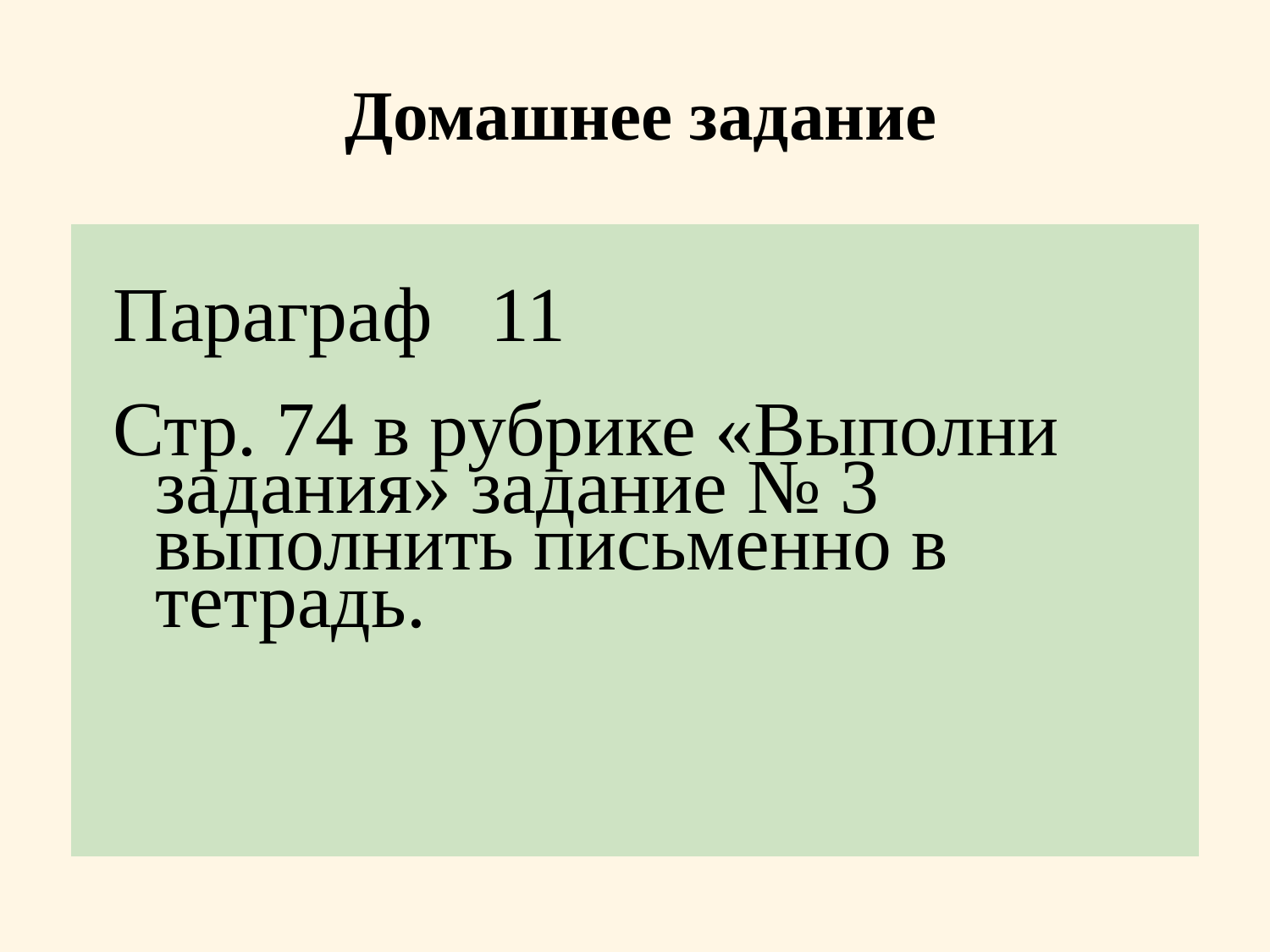

Домашнее задание

Параграф   11

Стр. 74 в рубрике «Выполни задания» задание № 3 выполнить письменно в тетрадь.